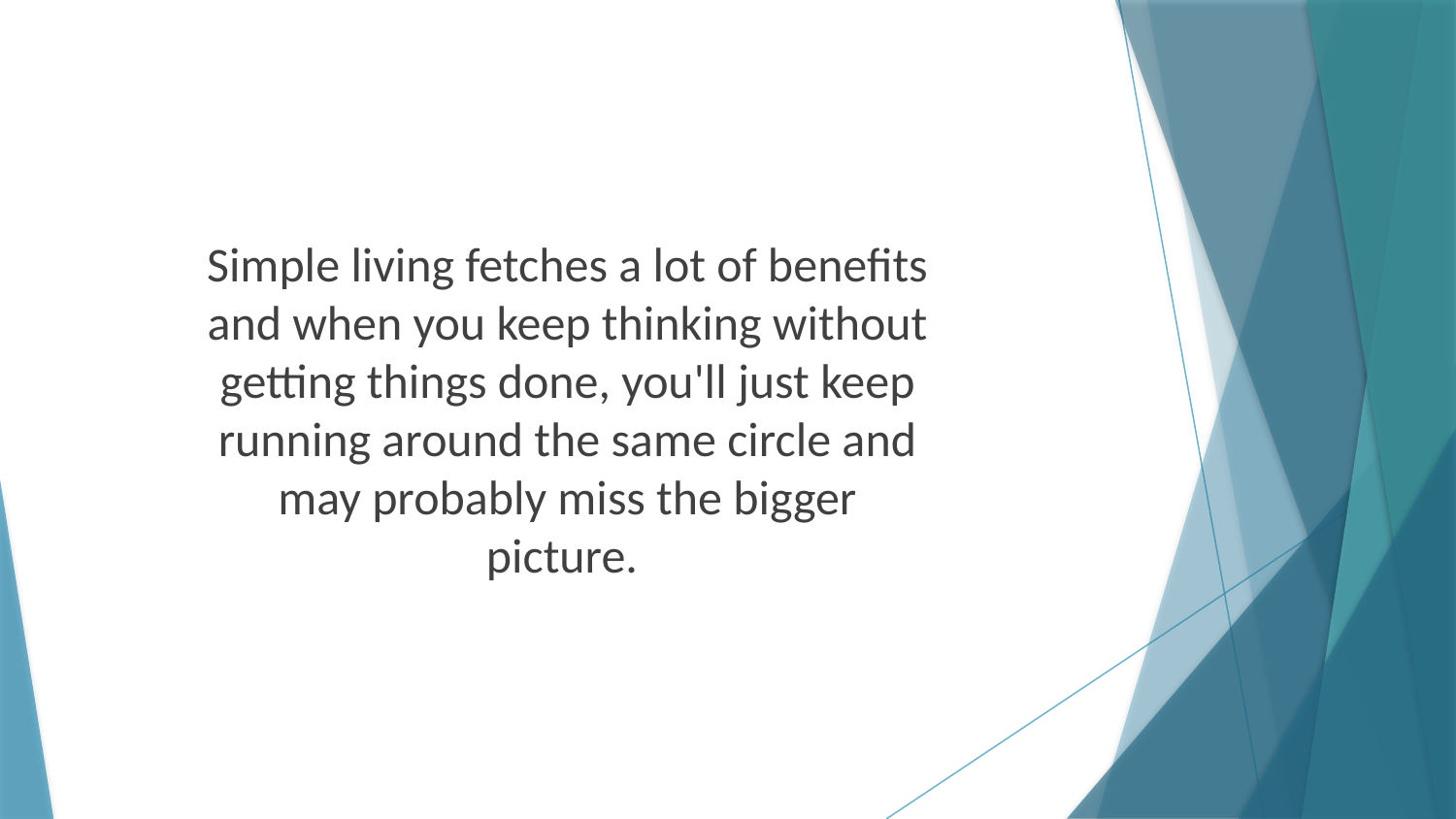

Simple living fetches a lot of benefits and when you keep thinking without getting things done, you'll just keep running around the same circle and may probably miss the bigger picture.